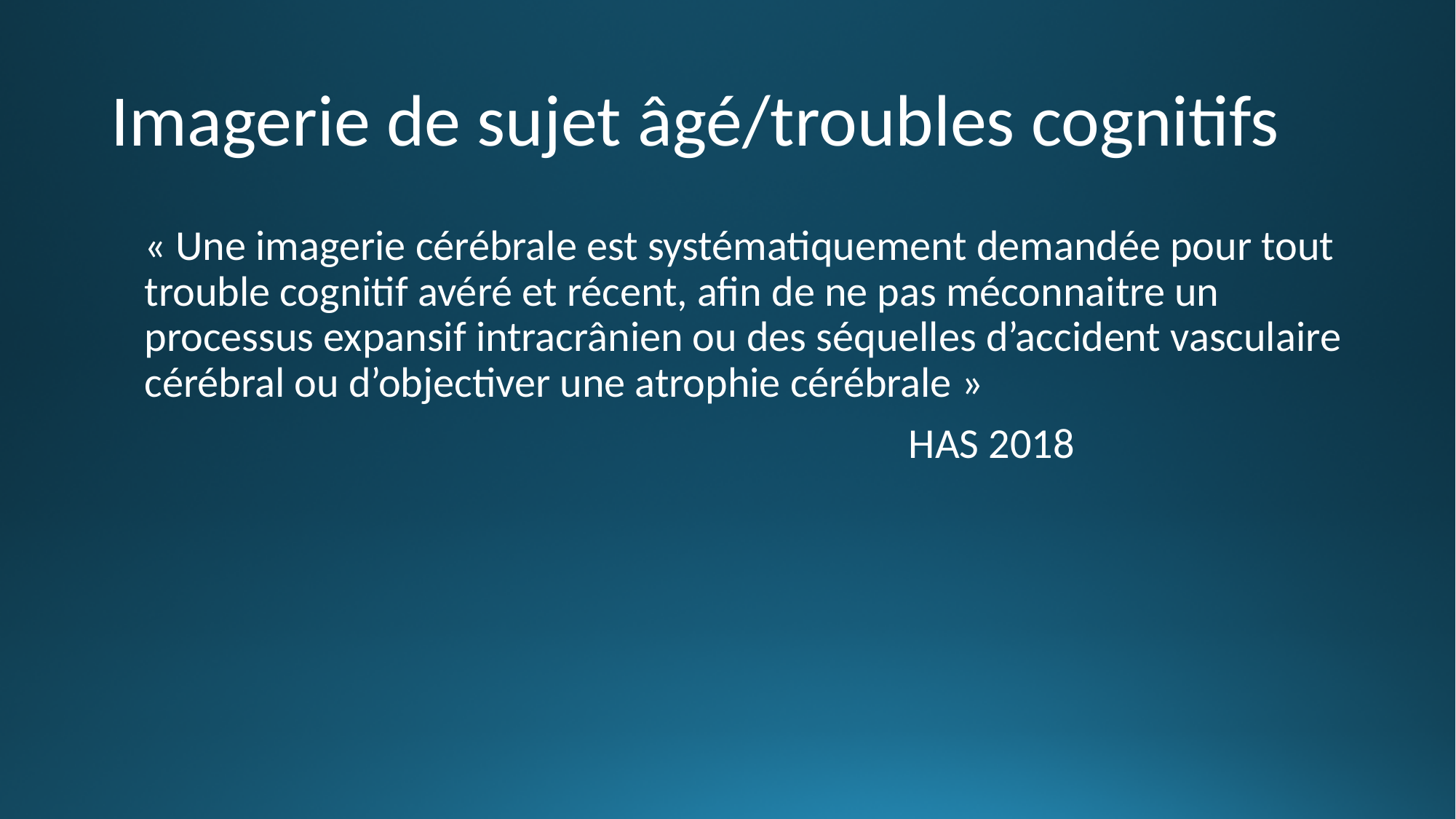

# Imagerie de sujet âgé/troubles cognitifs
« Une imagerie cérébrale est systématiquement demandée pour tout trouble cognitif avéré et récent, afin de ne pas méconnaitre un processus expansif intracrânien ou des séquelles d’accident vasculaire cérébral ou d’objectiver une atrophie cérébrale »
							HAS 2018